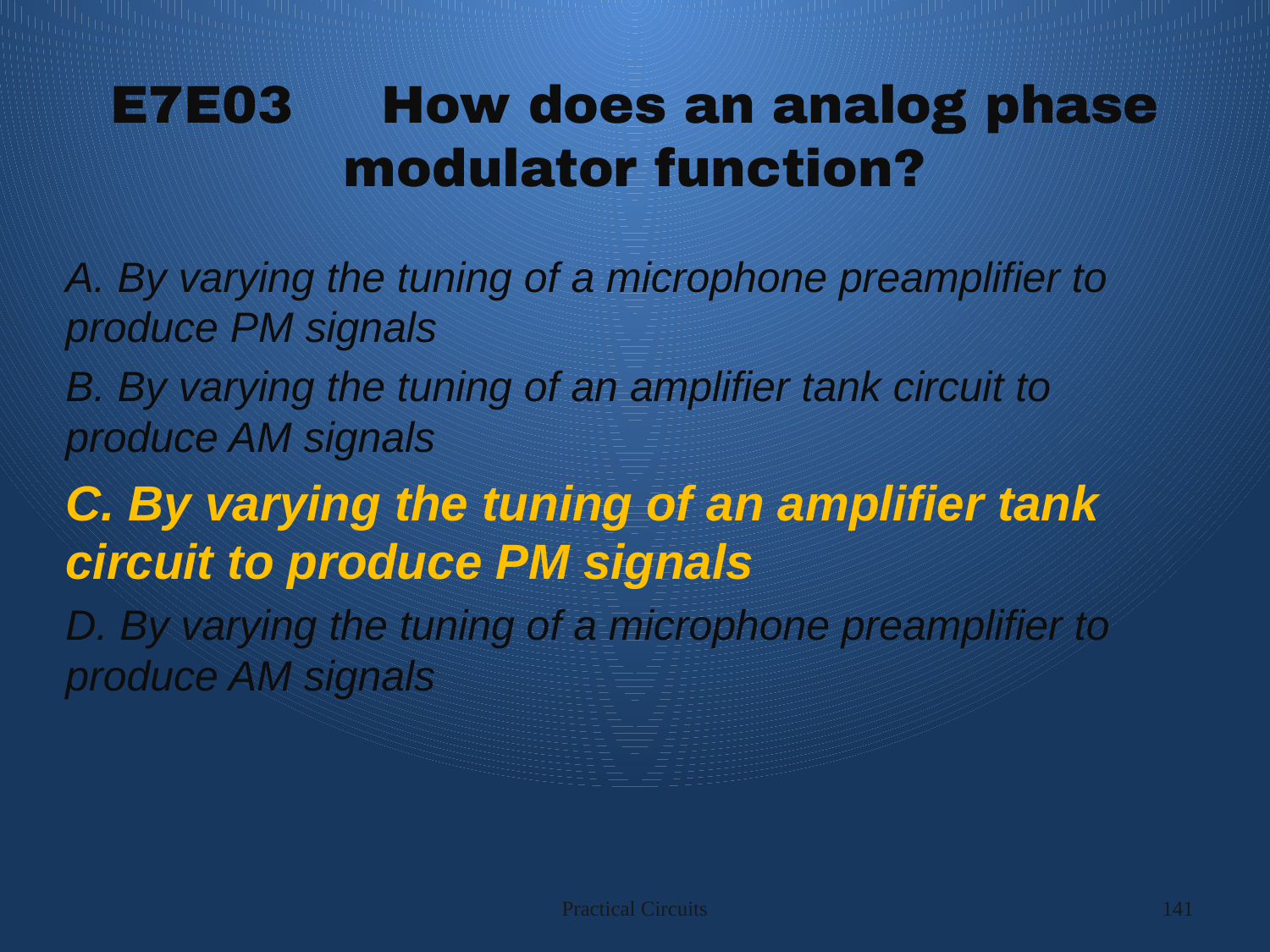

# E7E03     How does an analog phase modulator function?
A. By varying the tuning of a microphone preamplifier to produce PM signals
B. By varying the tuning of an amplifier tank circuit to produce AM signals
C. By varying the tuning of an amplifier tank circuit to produce PM signals
D. By varying the tuning of a microphone preamplifier to produce AM signals
Practical Circuits
141